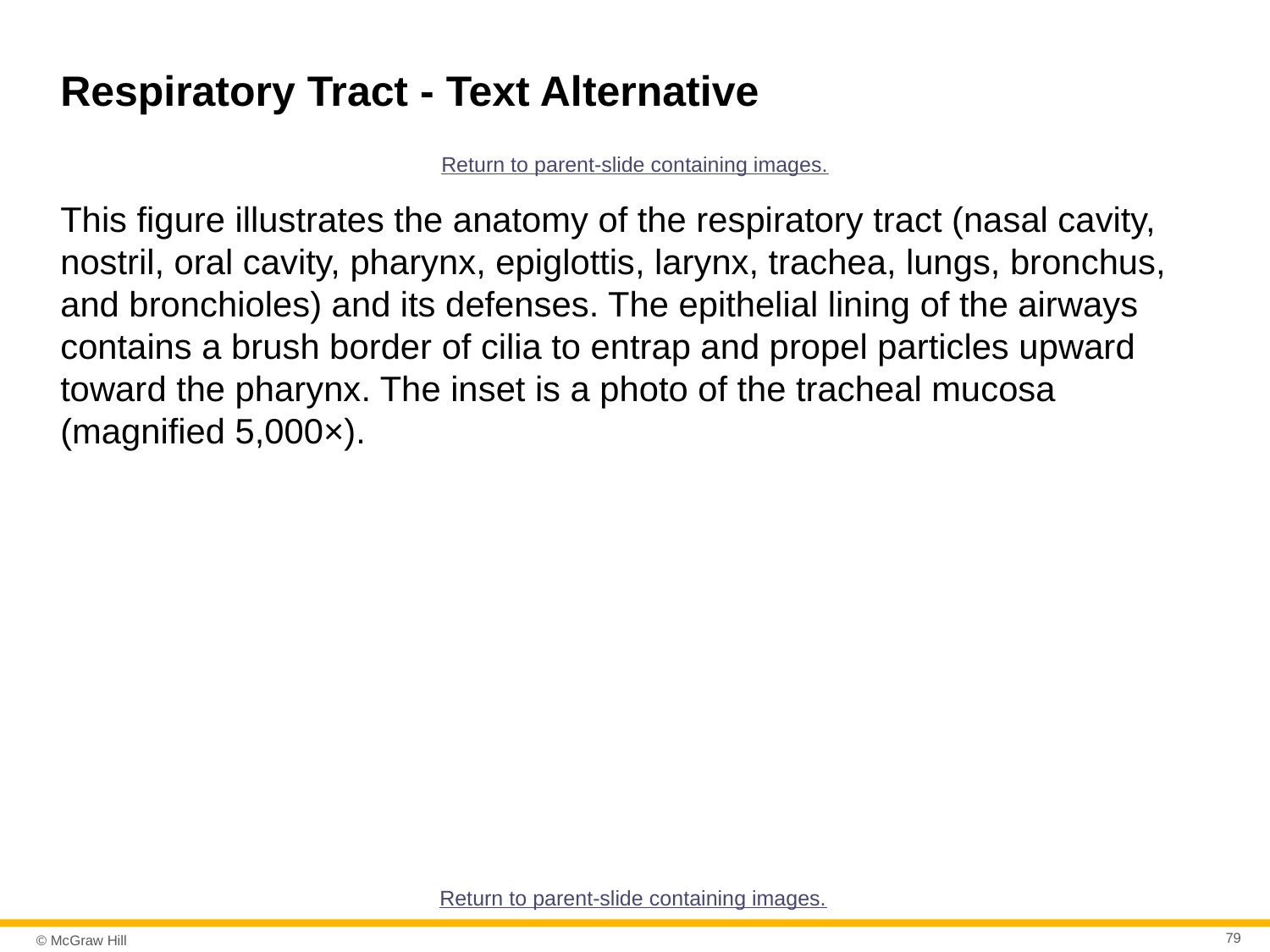

# Respiratory Tract - Text Alternative
Return to parent-slide containing images.
This figure illustrates the anatomy of the respiratory tract (nasal cavity, nostril, oral cavity, pharynx, epiglottis, larynx, trachea, lungs, bronchus, and bronchioles) and its defenses. The epithelial lining of the airways contains a brush border of cilia to entrap and propel particles upward toward the pharynx. The inset is a photo of the tracheal mucosa (magnified 5,000×).
Return to parent-slide containing images.